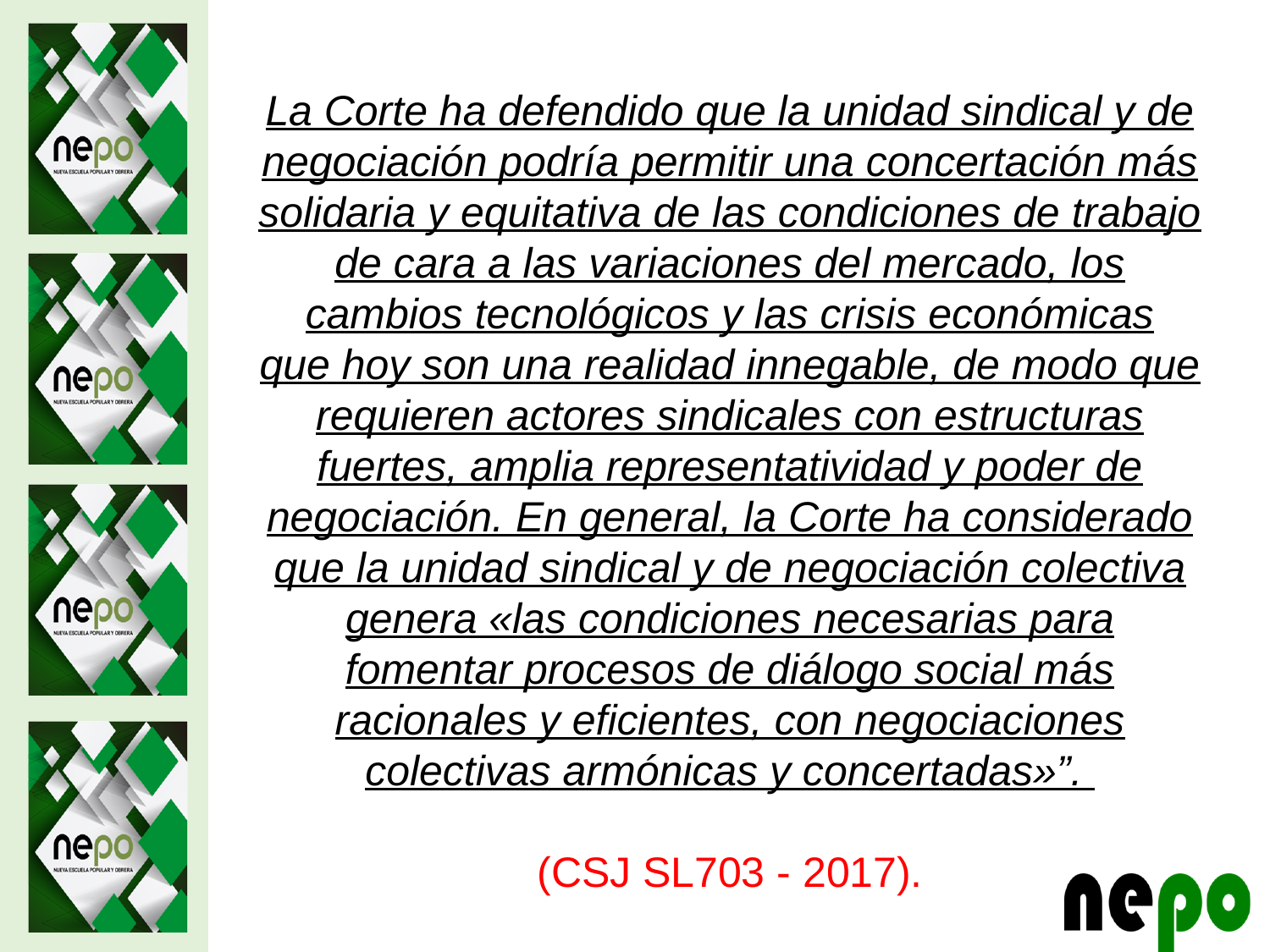

La Corte ha defendido que la unidad sindical y de negociación podría permitir una concertación más solidaria y equitativa de las condiciones de trabajo de cara a las variaciones del mercado, los cambios tecnológicos y las crisis económicas
que hoy son una realidad innegable, de modo que requieren actores sindicales con estructuras fuertes, amplia representatividad y poder de negociación. En general, la Corte ha considerado que la unidad sindical y de negociación colectiva genera «las condiciones necesarias para fomentar procesos de diálogo social más racionales y eficientes, con negociaciones colectivas armónicas y concertadas»”.

(CSJ SL703 - 2017).